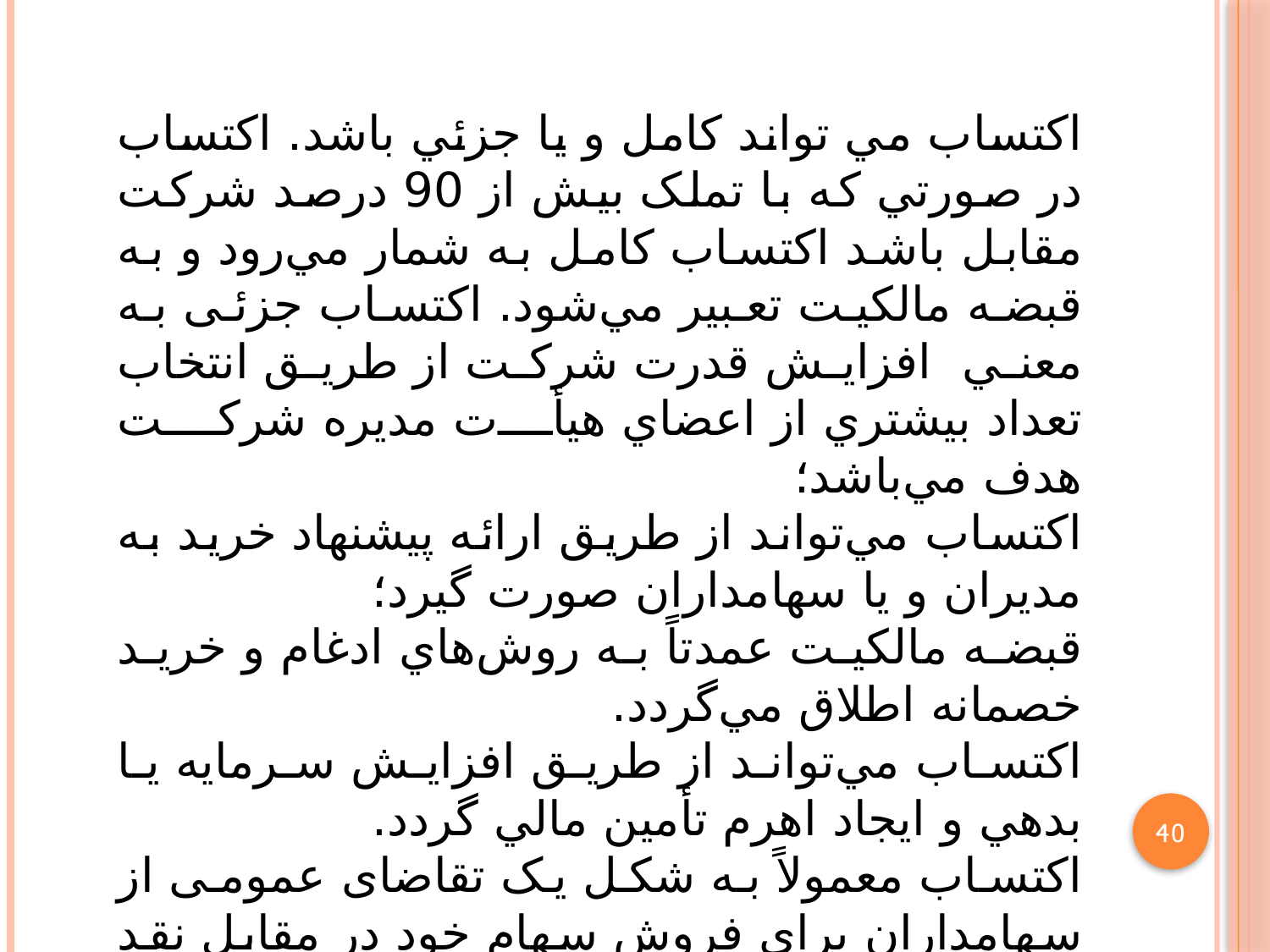

اكتساب مي تواند كامل و يا جزئي باشد. اكتساب در صورتي كه با تملک بيش از 90 درصد شرکت مقابل باشد اكتساب كامل به شمار مي‌رود و به قبضه مالكيت تعبير مي‌شود. اکتساب جزئی به معني  افزايش قدرت شرکت از طريق انتخاب تعداد بيشتري از اعضاي هيأت مديره شرکت هدف مي‌باشد؛
اكتساب مي‌تواند از طريق ارائه پيشنهاد خرید به مديران و يا سهامداران صورت گيرد؛
قبضه مالكيت عمدتاً به روش‌هاي ادغام و خريد خصمانه اطلاق مي‌گردد.
اكتساب مي‌تواند از طريق افزايش سرمايه يا بدهي و ايجاد اهرم تأمين مالي گردد.
اکتساب معمولاً به شکل یک تقاضای عمومی از سهامداران برای فروش سهام خود در مقابل نقد و یا معاوضه با سهام و اوراق بهادار دیگر می‌باشد؛
40